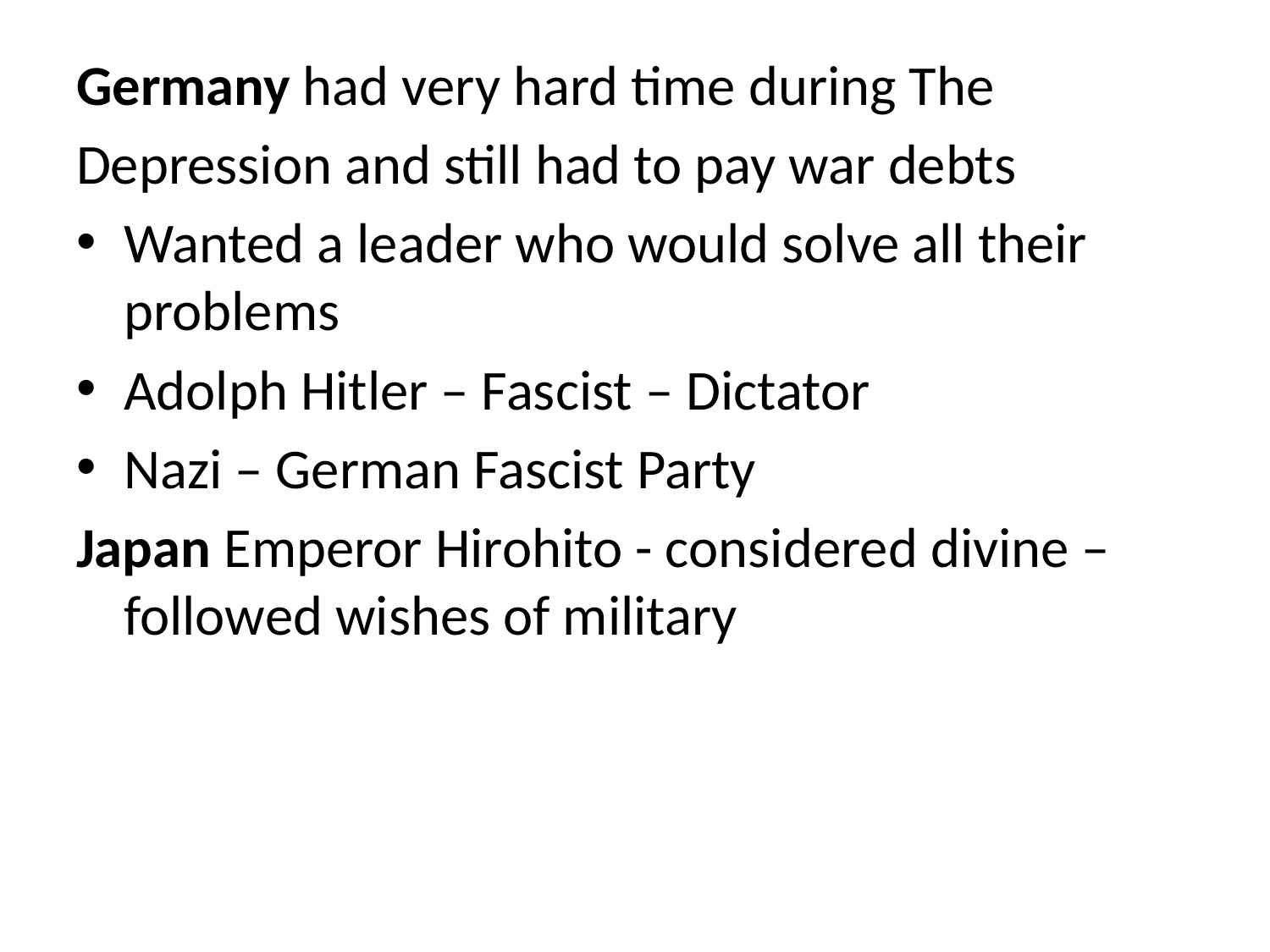

Germany had very hard time during The
Depression and still had to pay war debts
Wanted a leader who would solve all their problems
Adolph Hitler – Fascist – Dictator
Nazi – German Fascist Party
Japan Emperor Hirohito - considered divine – followed wishes of military